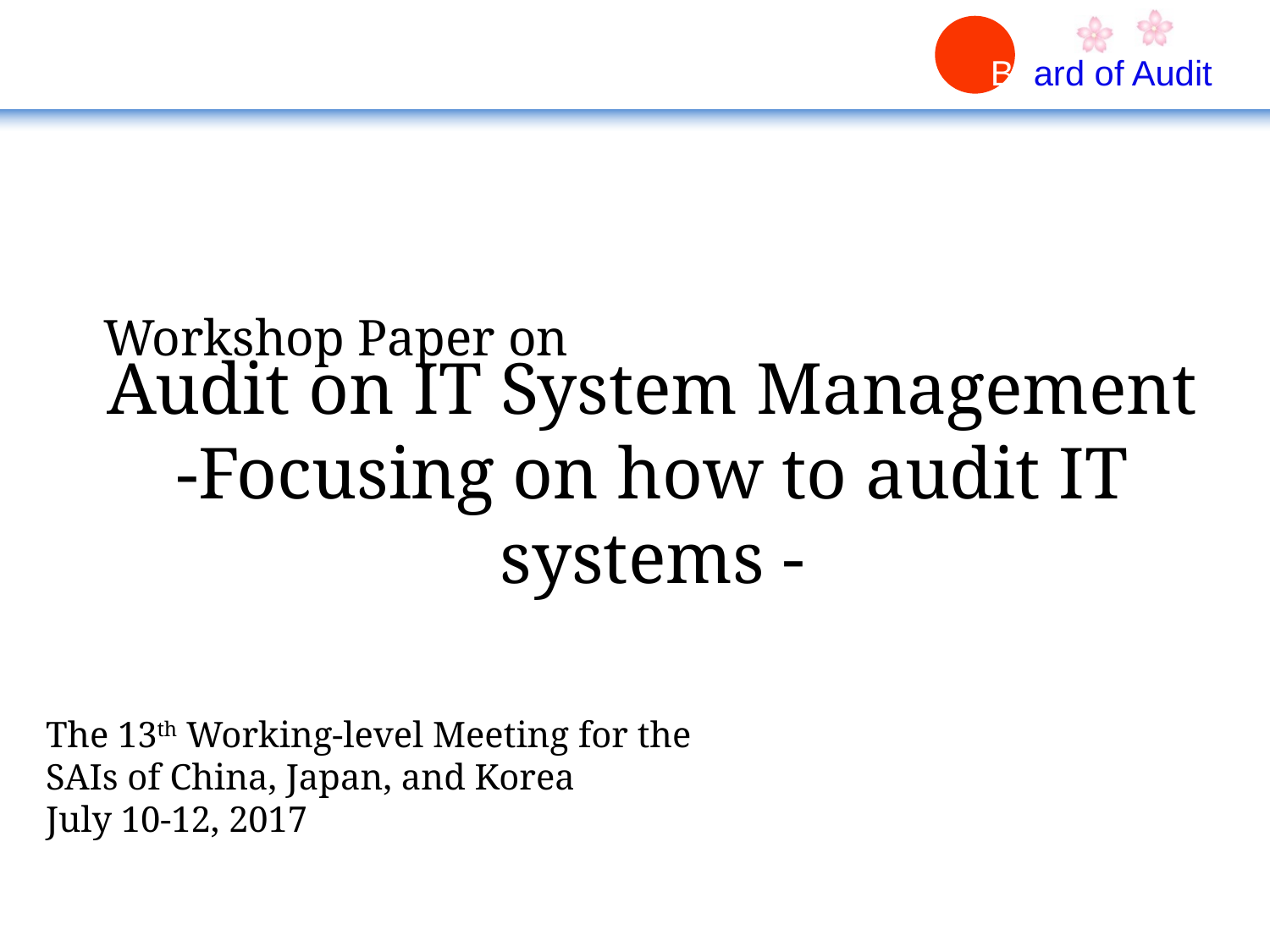

Audit on IT System Management
-Focusing on how to audit IT systems -
Workshop Paper on
The 13th Working-level Meeting for the SAIs of China, Japan, and Korea
July 10-12, 2017